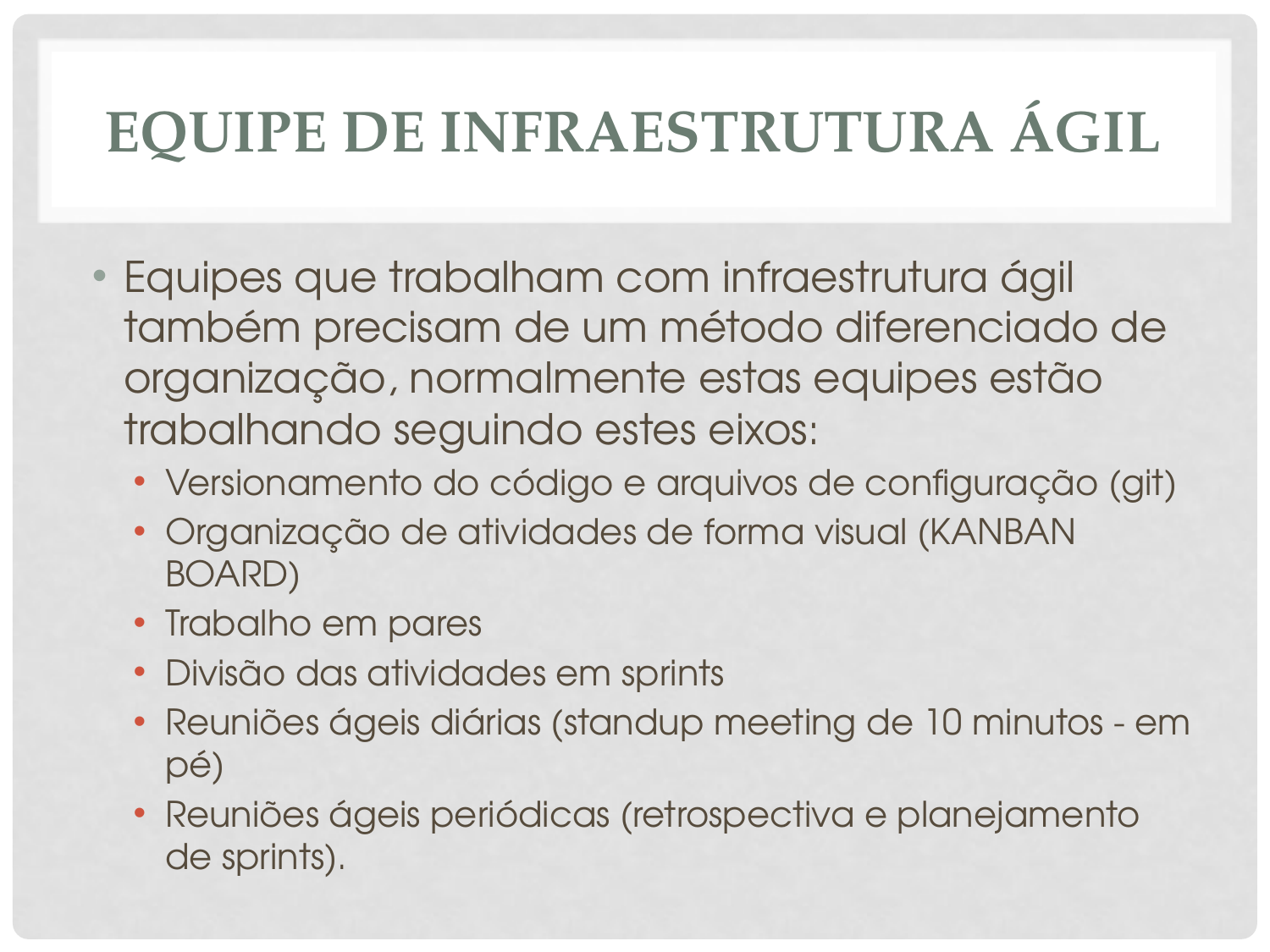

# Equipe de infraestrutura ágil
Equipes que trabalham com infraestrutura ágil também precisam de um método diferenciado de organização, normalmente estas equipes estão trabalhando seguindo estes eixos:
Versionamento do código e arquivos de configuração (git)
Organização de atividades de forma visual (KANBAN BOARD)
Trabalho em pares
Divisão das atividades em sprints
Reuniões ágeis diárias (standup meeting de 10 minutos - em pé)
Reuniões ágeis periódicas (retrospectiva e planejamento de sprints).